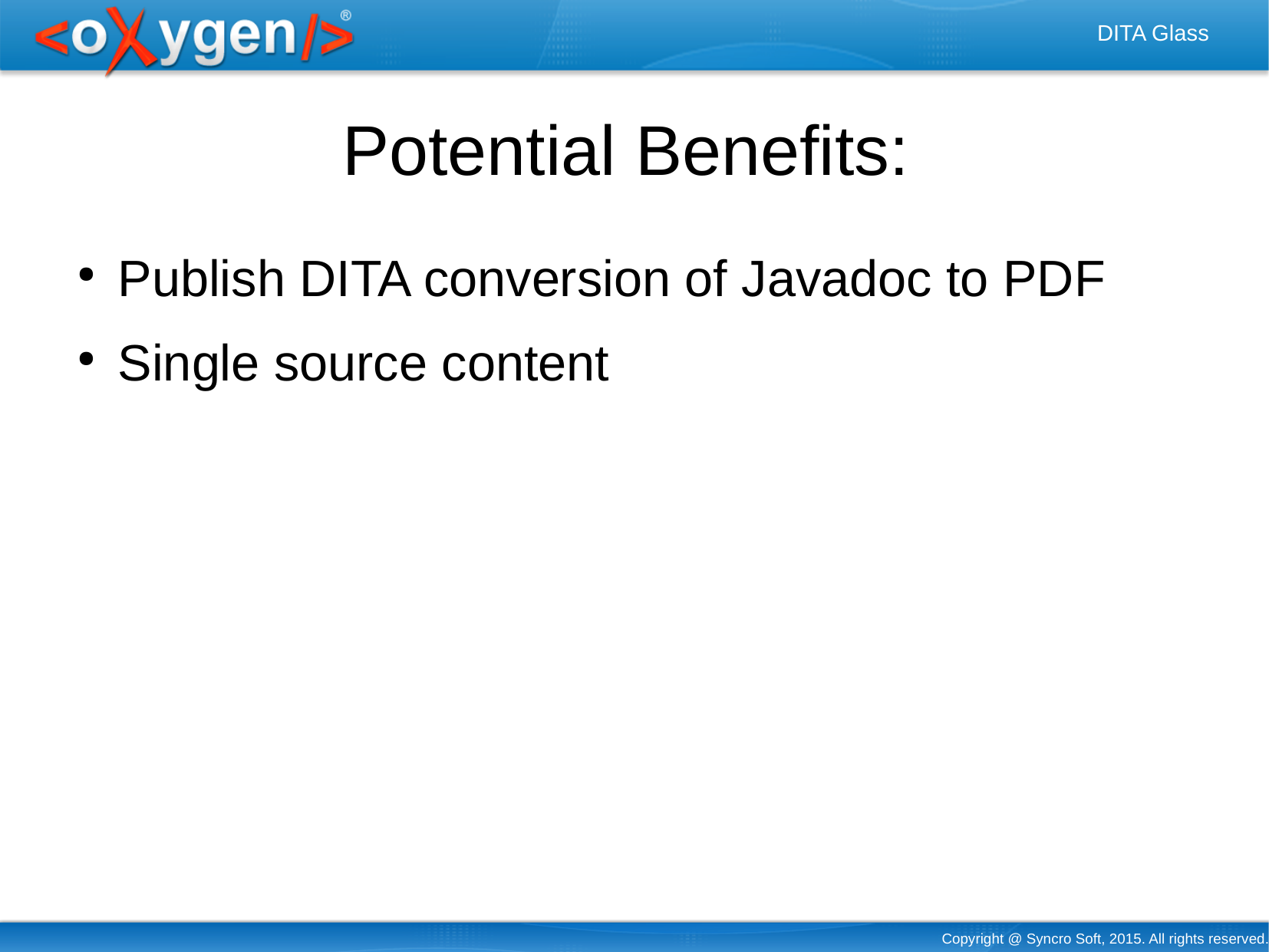

Potential Benefits:
Publish DITA conversion of Javadoc to PDF
Single source content